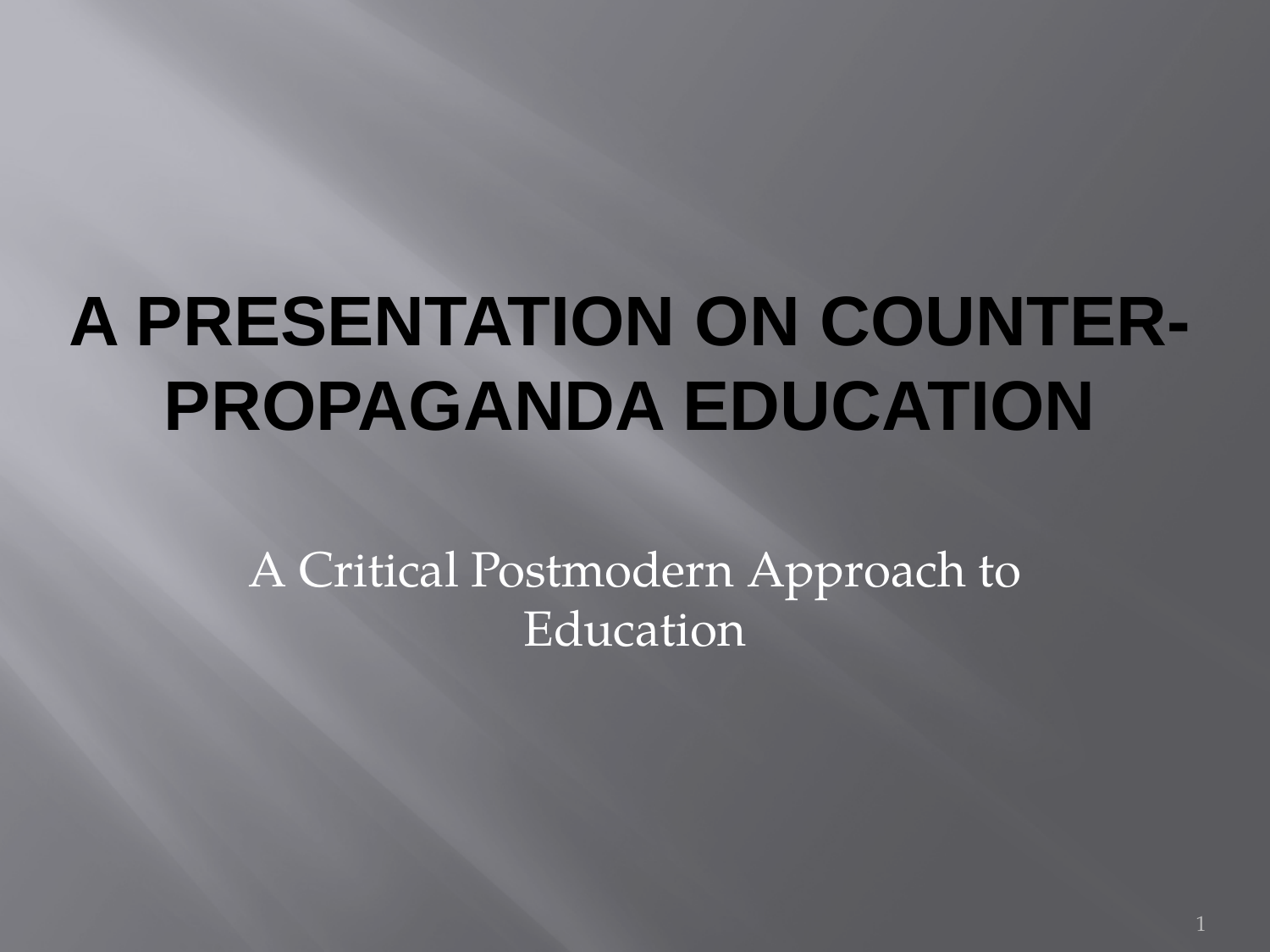

# A Presentation on counter-propaganda education

A Critical Postmodern Approach to Education
1